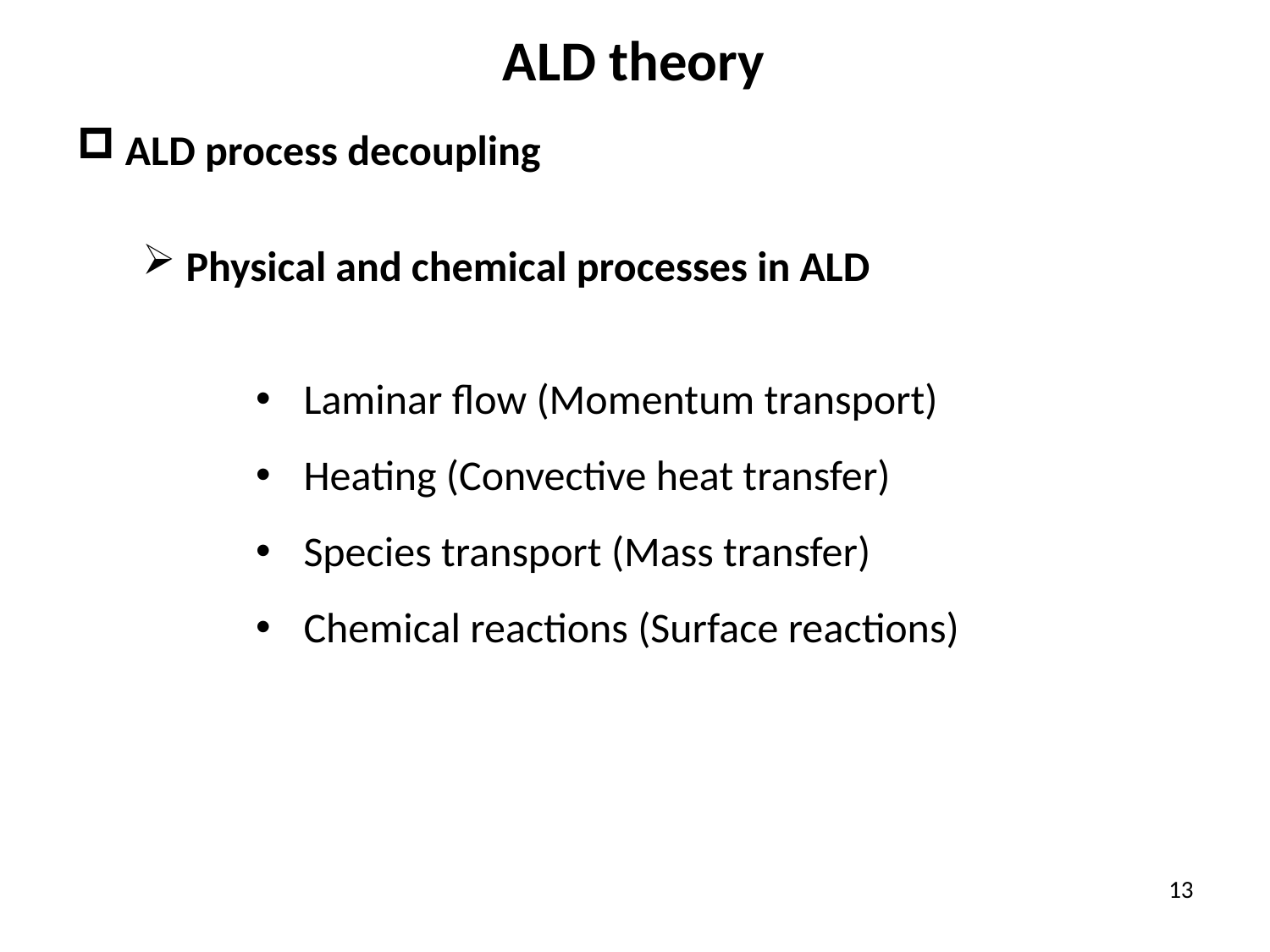

ALD theory
ALD process decoupling
 Physical and chemical processes in ALD
Laminar flow (Momentum transport)
Heating (Convective heat transfer)
Species transport (Mass transfer)
Chemical reactions (Surface reactions)
13